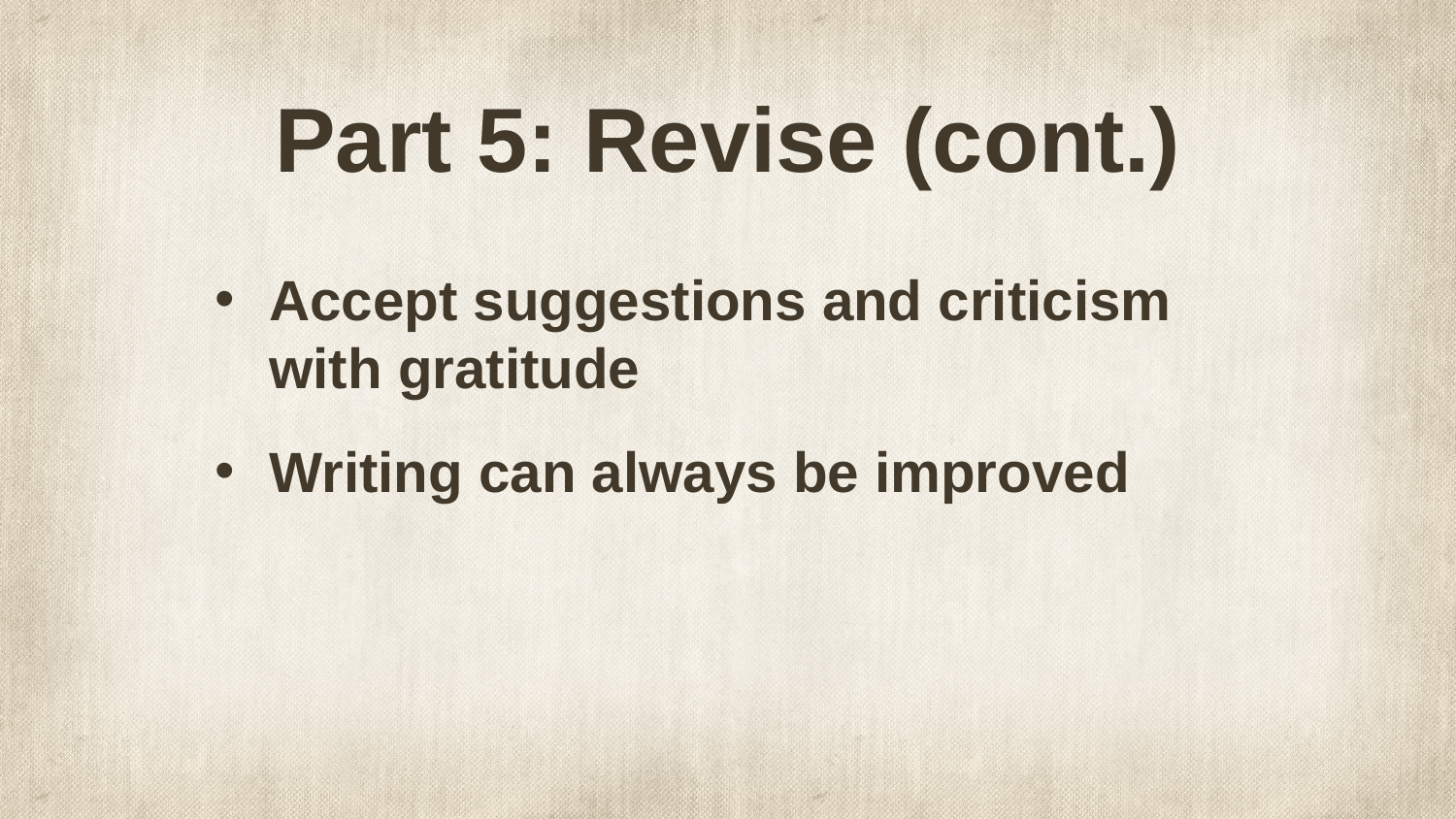

# Part 5: Revise (cont.)
Accept suggestions and criticism with gratitude
Writing can always be improved